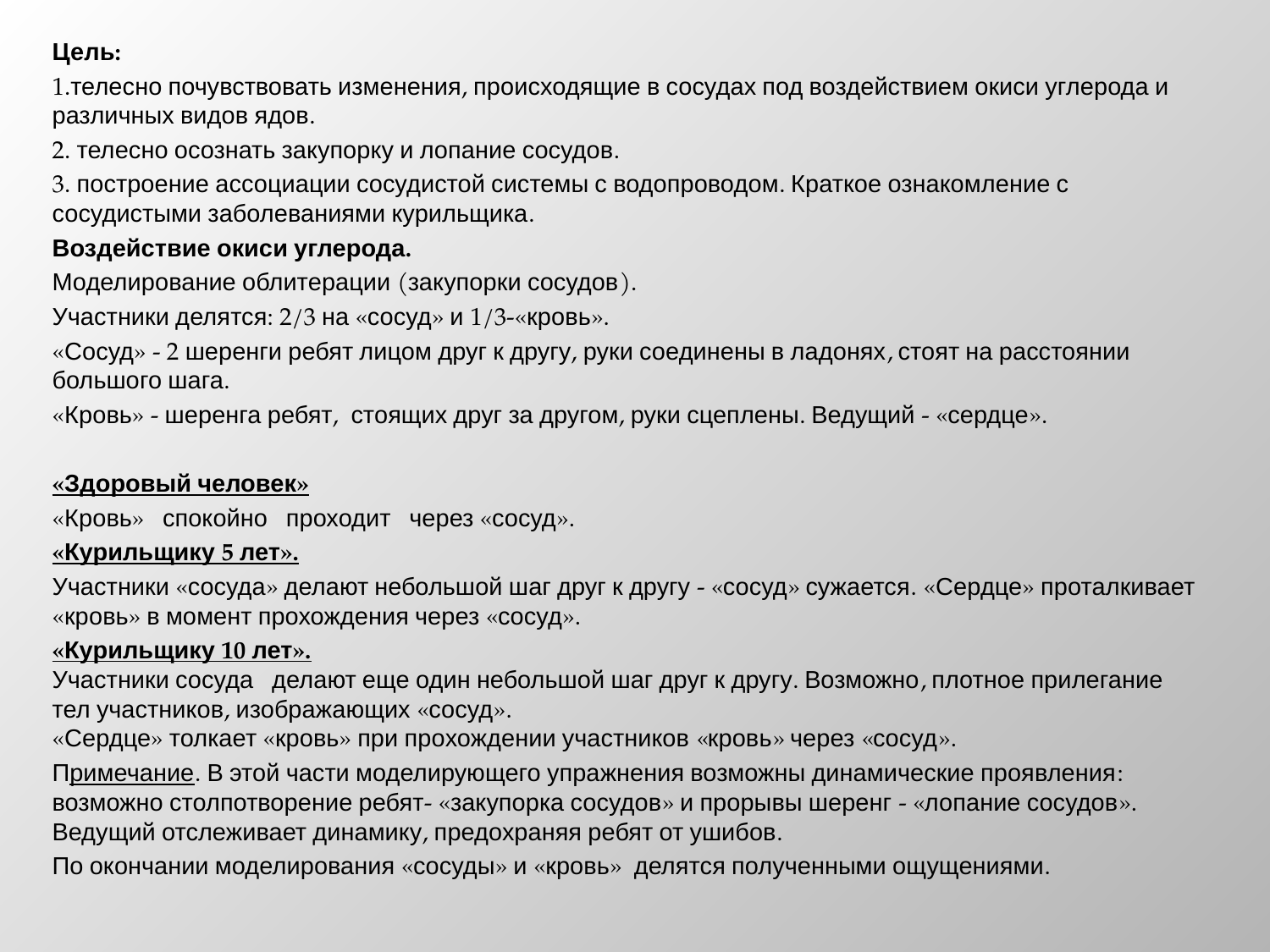

Цель:
1.телесно почувствовать изменения, происходящие в сосудах под воздействием окиси углерода и различных видов ядов.
2. телесно осознать закупорку и лопание сосудов.
3. построение ассоциации сосудистой системы с водопроводом. Краткое ознакомление с сосудистыми заболева­ниями курильщика.
Воздействие окиси углерода.
Моделирование облитерации (заку­порки сосудов).
Участники делятся: 2/3 на «сосуд» и 1/3-«кровь».
«Сосуд» - 2 шеренги ребят лицом друг к другу, руки соединены в ладо­нях, стоят на расстоянии большого шага.
«Кровь» - шеренга ребят,  стоящих друг за другом, руки сцеплены. Ведущий - «сердце».

«Здоровый человек»
«Кровь»   спокойно   проходит   через «сосуд».
«Курильщику 5 лет».
Участники «сосуда» делают неболь­шой шаг друг к другу - «сосуд» сужается. «Сердце» проталкивает «кровь» в момент прохождения через «сосуд».
«Курильщику 10 лет».
Участники сосуда   делают еще один небольшой шаг друг к другу. Возмож­но, плотное прилегание тел участни­ков, изображающих «сосуд».
«Сердце» толкает «кровь» при про­хождении участников «кровь» через «сосуд».
Примечание. В этой части модели­рующего упражнения возможны ди­намические проявления: возможно столпотворение ребят- «закупорка сосудов» и прорывы шеренг - «лопание сосудов». Ведущий отслеживает динамику, предохраняя ребят от ушибов.
По окончании моделирования «сосуды» и «кровь»  делятся полученными ощущениями.